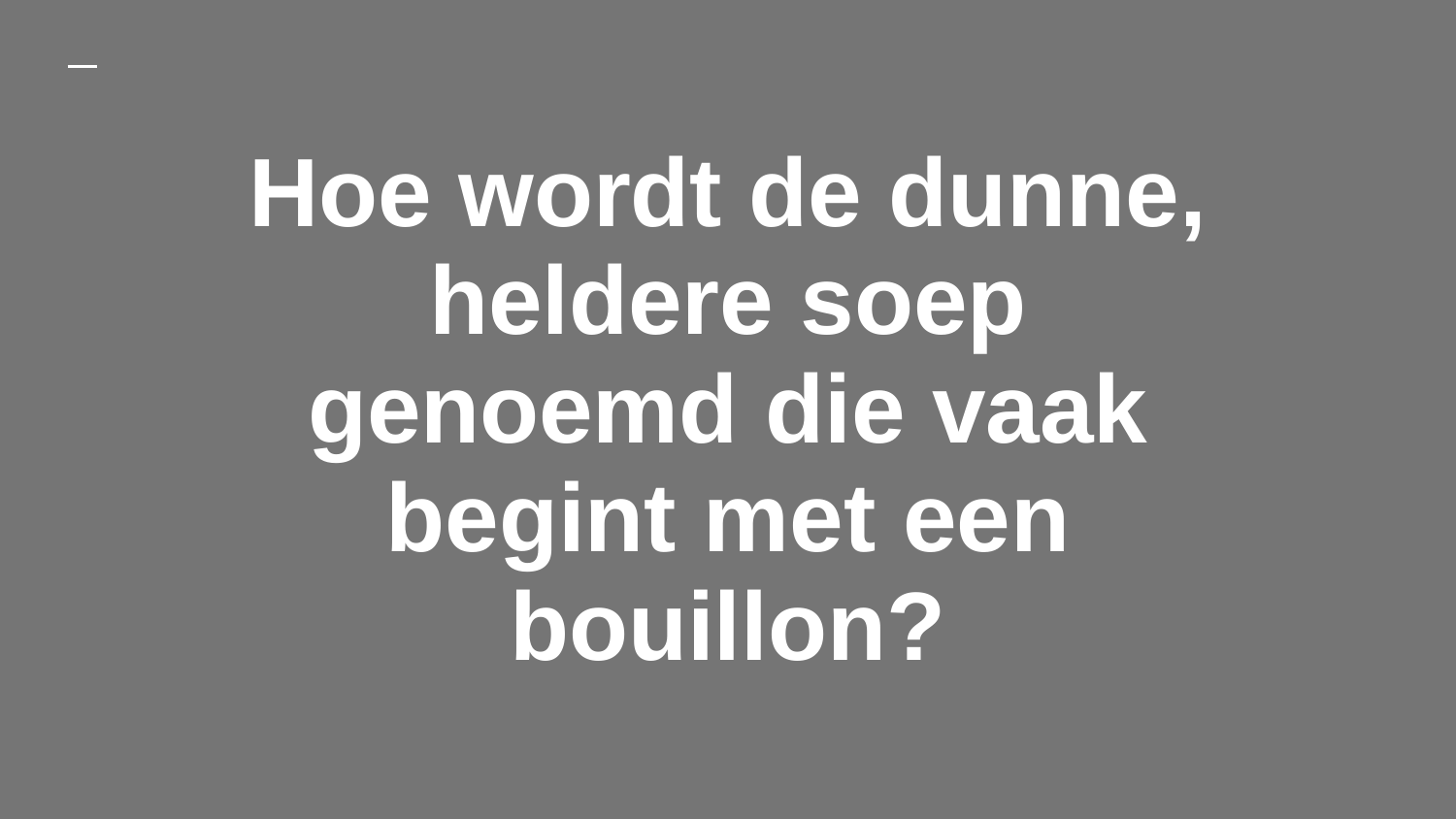

# Hoe wordt de dunne, heldere soep genoemd die vaak begint met een bouillon?